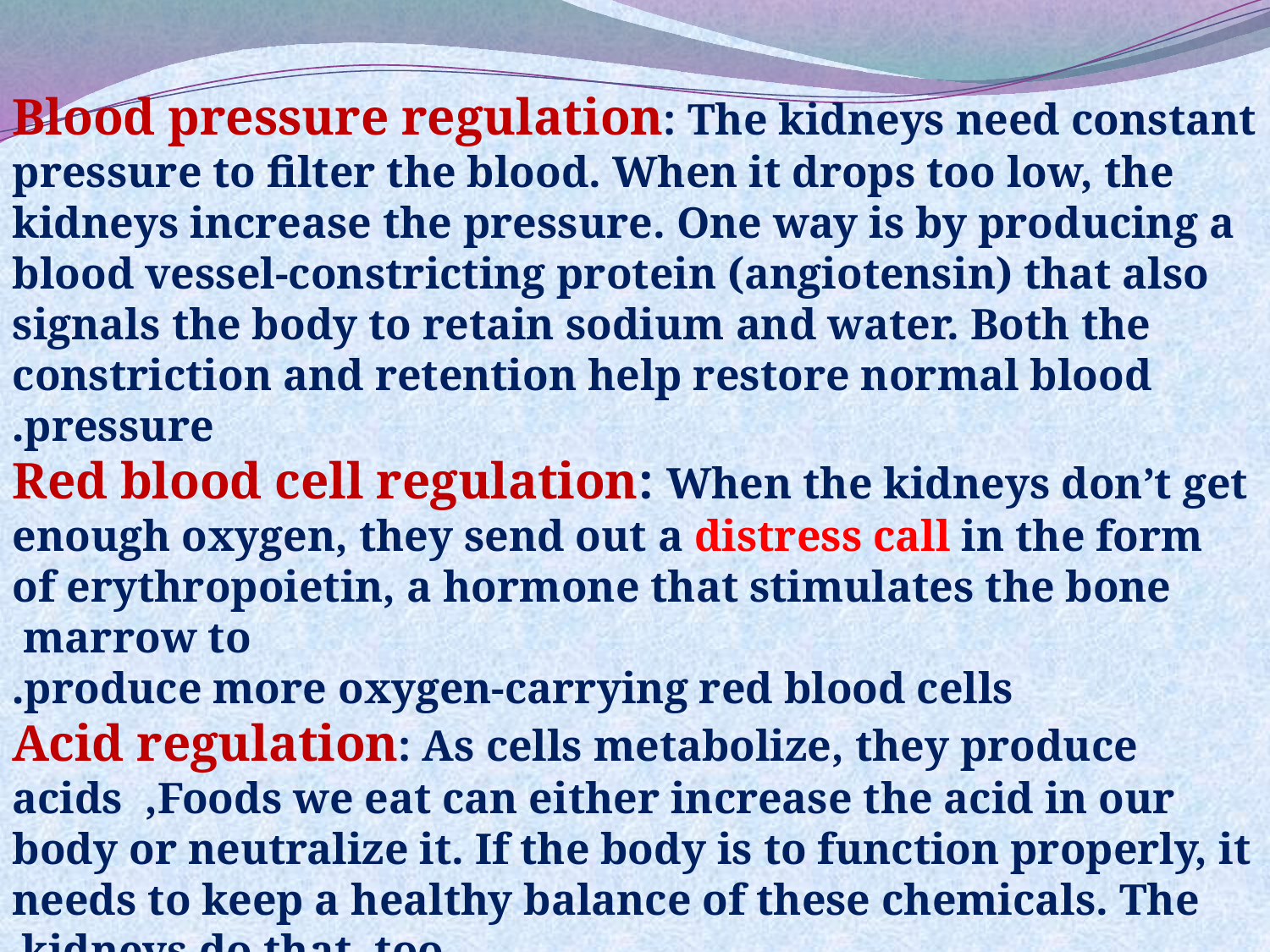

Blood pressure regulation: The kidneys need constant pressure to filter the blood. When it drops too low, the kidneys increase the pressure. One way is by producing a blood vessel-constricting protein (angiotensin) that also signals the body to retain sodium and water. Both the constriction and retention help restore normal blood pressure.
Red blood cell regulation: When the kidneys don’t get enough oxygen, they send out a distress call in the form of erythropoietin, a hormone that stimulates the bone marrow to
produce more oxygen-carrying red blood cells.
Acid regulation: As cells metabolize, they produce acids  ,Foods we eat can either increase the acid in our body or neutralize it. If the body is to function properly, it needs to keep a healthy balance of these chemicals. The kidneys do that, too.